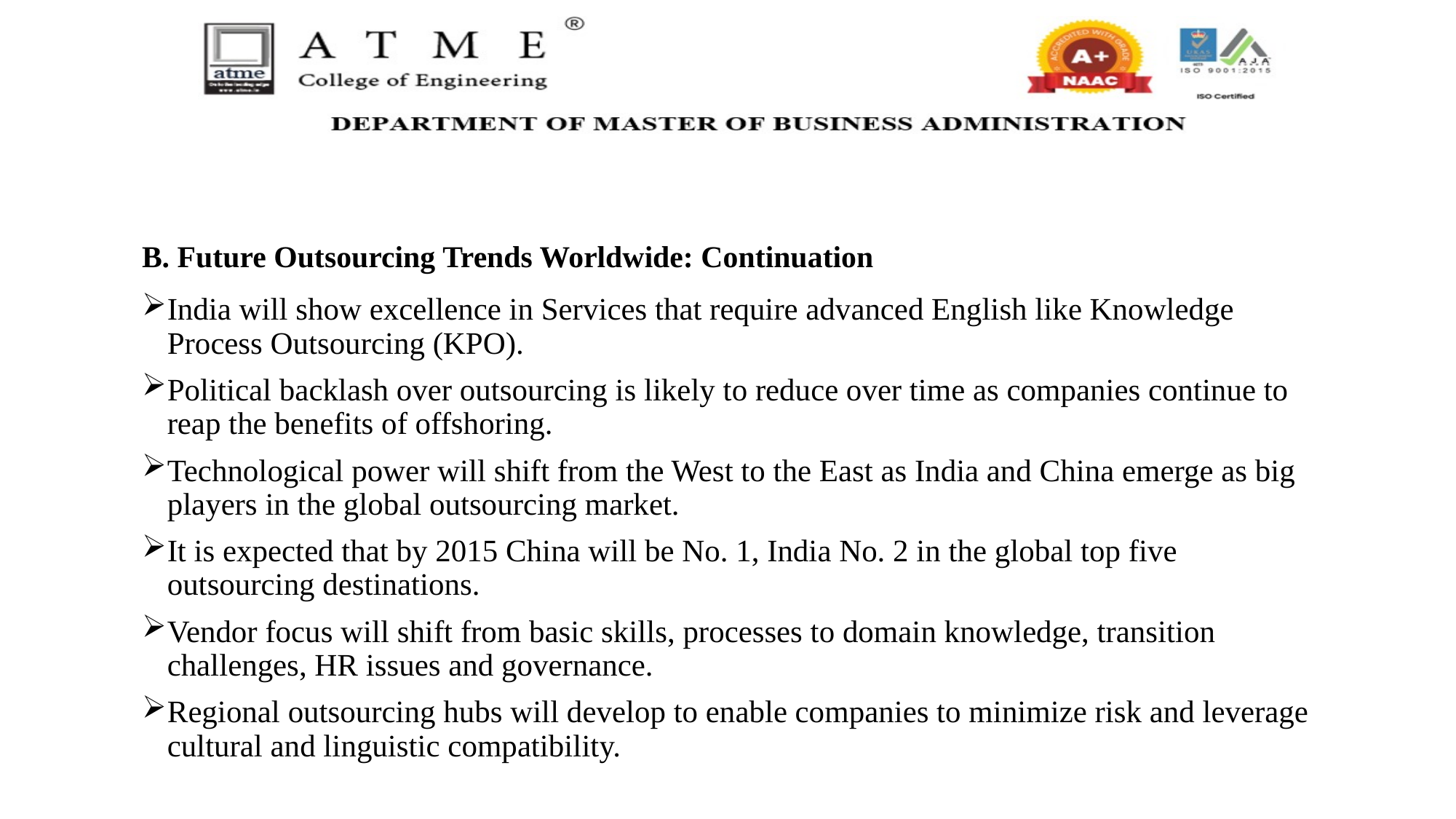

# B. Future Outsourcing Trends Worldwide: Continuation
India will show excellence in Services that require advanced English like Knowledge Process Outsourcing (KPO).
Political backlash over outsourcing is likely to reduce over time as companies continue to reap the benefits of offshoring.
Technological power will shift from the West to the East as India and China emerge as big players in the global outsourcing market.
It is expected that by 2015 China will be No. 1, India No. 2 in the global top five outsourcing destinations.
Vendor focus will shift from basic skills, processes to domain knowledge, transition challenges, HR issues and governance.
Regional outsourcing hubs will develop to enable companies to minimize risk and leverage cultural and linguistic compatibility.